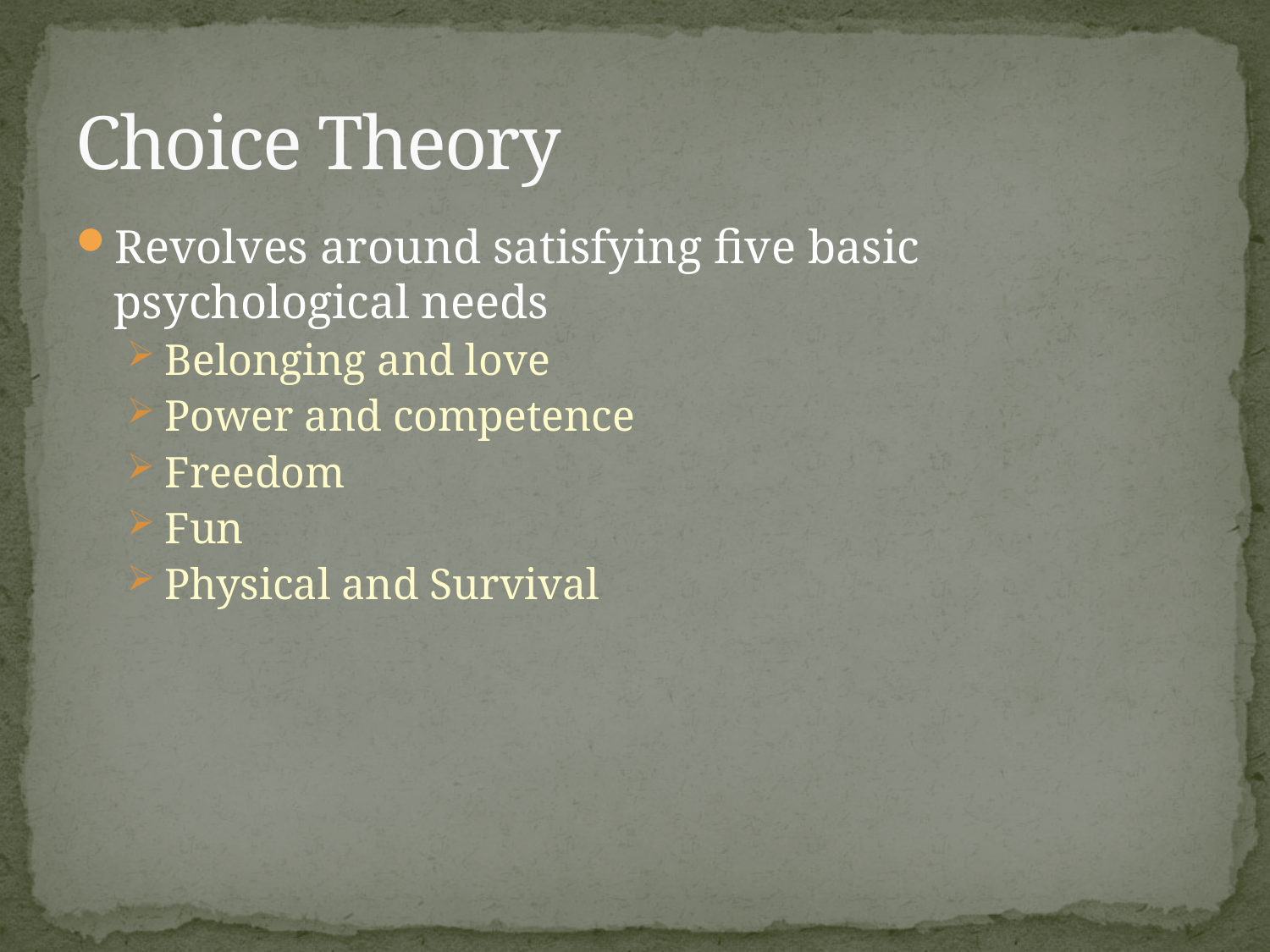

# Choice Theory
Revolves around satisfying five basic psychological needs
Belonging and love
Power and competence
Freedom
Fun
Physical and Survival